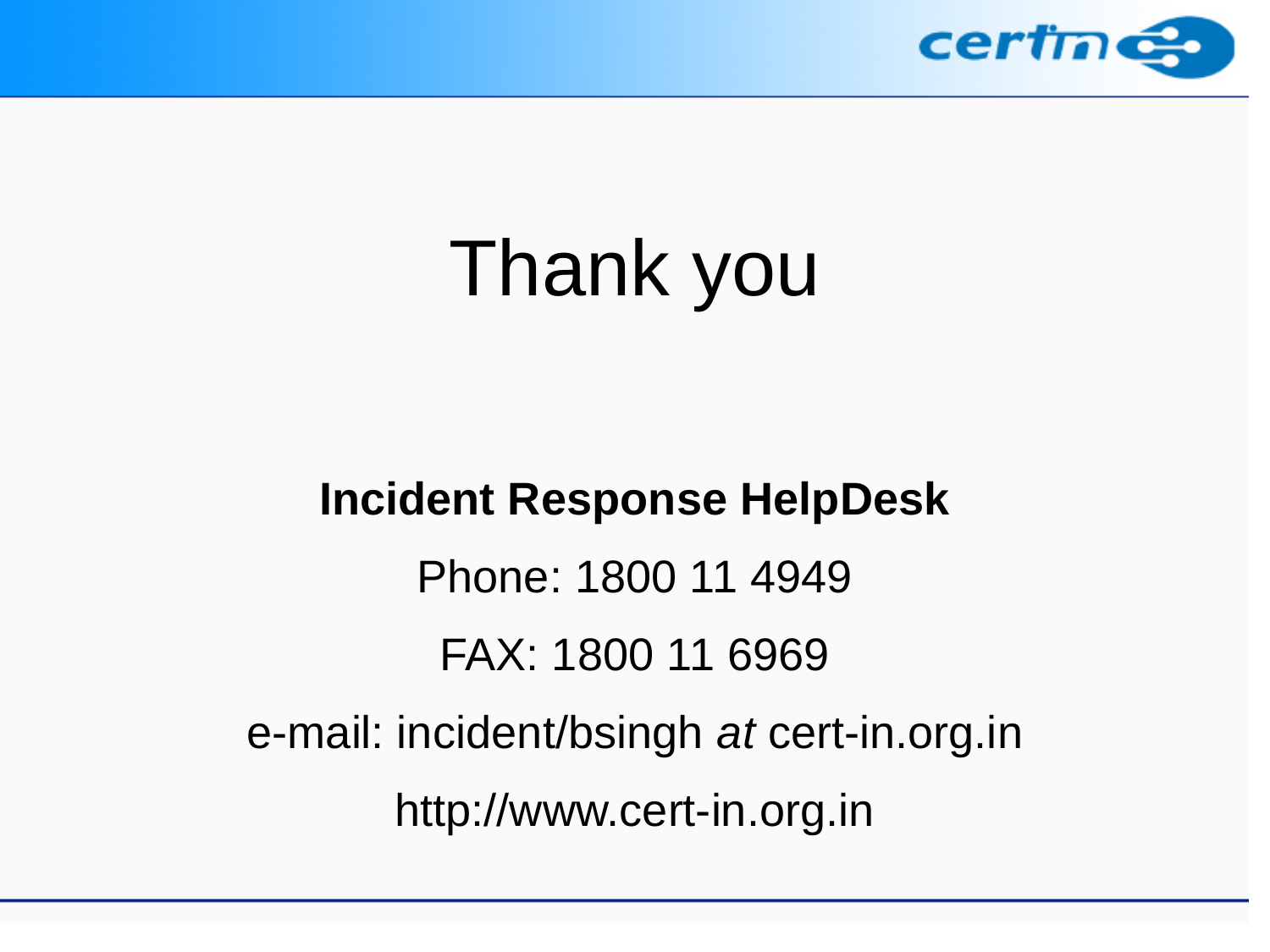

Thank you

Incident Response HelpDesk
Phone: 1800 11 4949
FAX: 1800 11 6969
e-mail: incident/bsingh at cert-in.org.in
http://www.cert-in.org.in